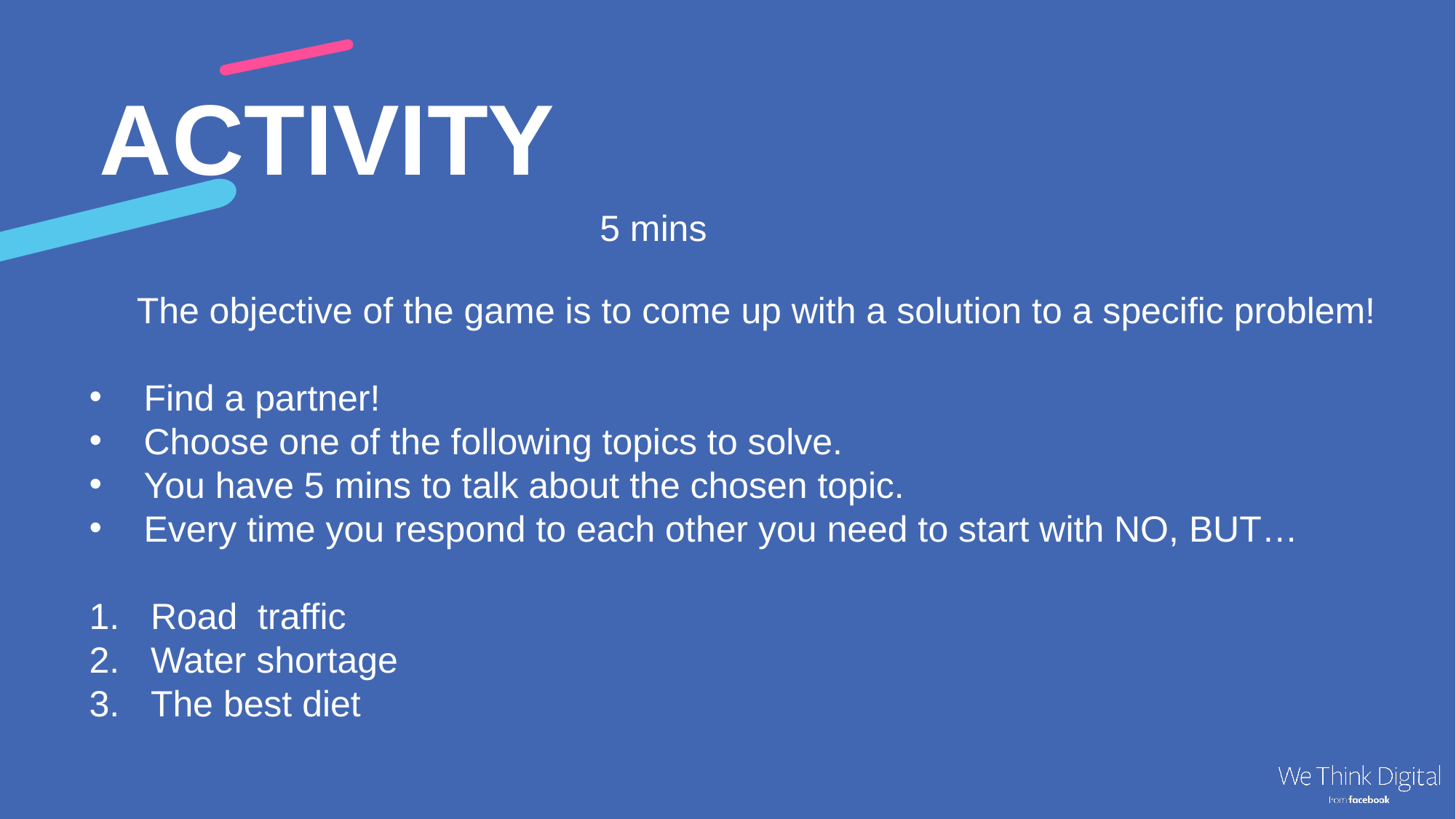

ACTIVITY
5 mins

The objective of the game is to come up with a solution to a specific problem!

Find a partner!
Choose one of the following topics to solve.
You have 5 mins to talk about the chosen topic.
Every time you respond to each other you need to start with NO, BUT…

Road  traffic
Water shortage
The best diet